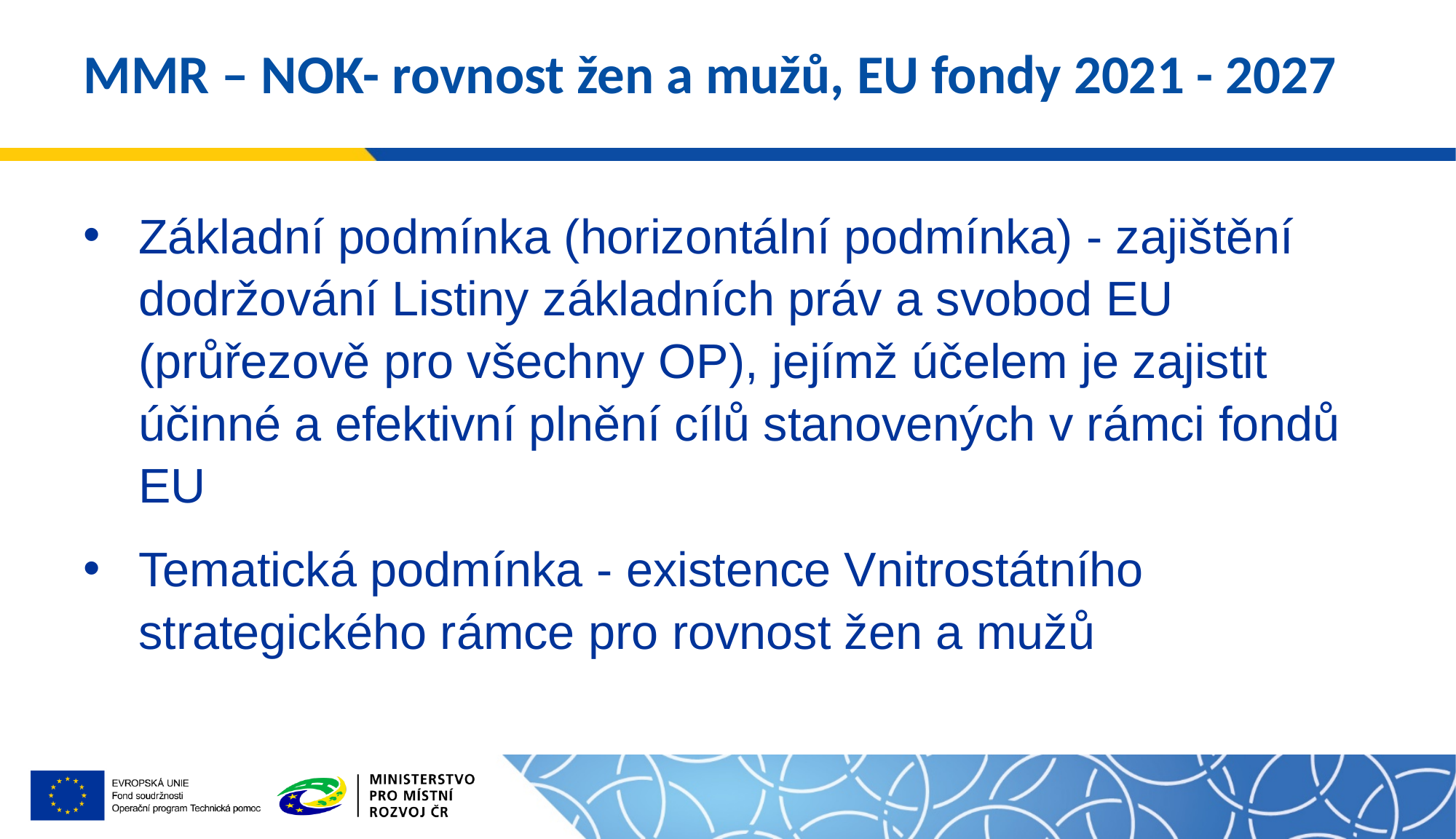

# MMR – NOK- rovnost žen a mužů, EU fondy 2021 - 2027
Základní podmínka (horizontální podmínka) - zajištění dodržování Listiny základních práv a svobod EU (průřezově pro všechny OP), jejímž účelem je zajistit účinné a efektivní plnění cílů stanovených v rámci fondů EU
Tematická podmínka - existence Vnitrostátního strategického rámce pro rovnost žen a mužů